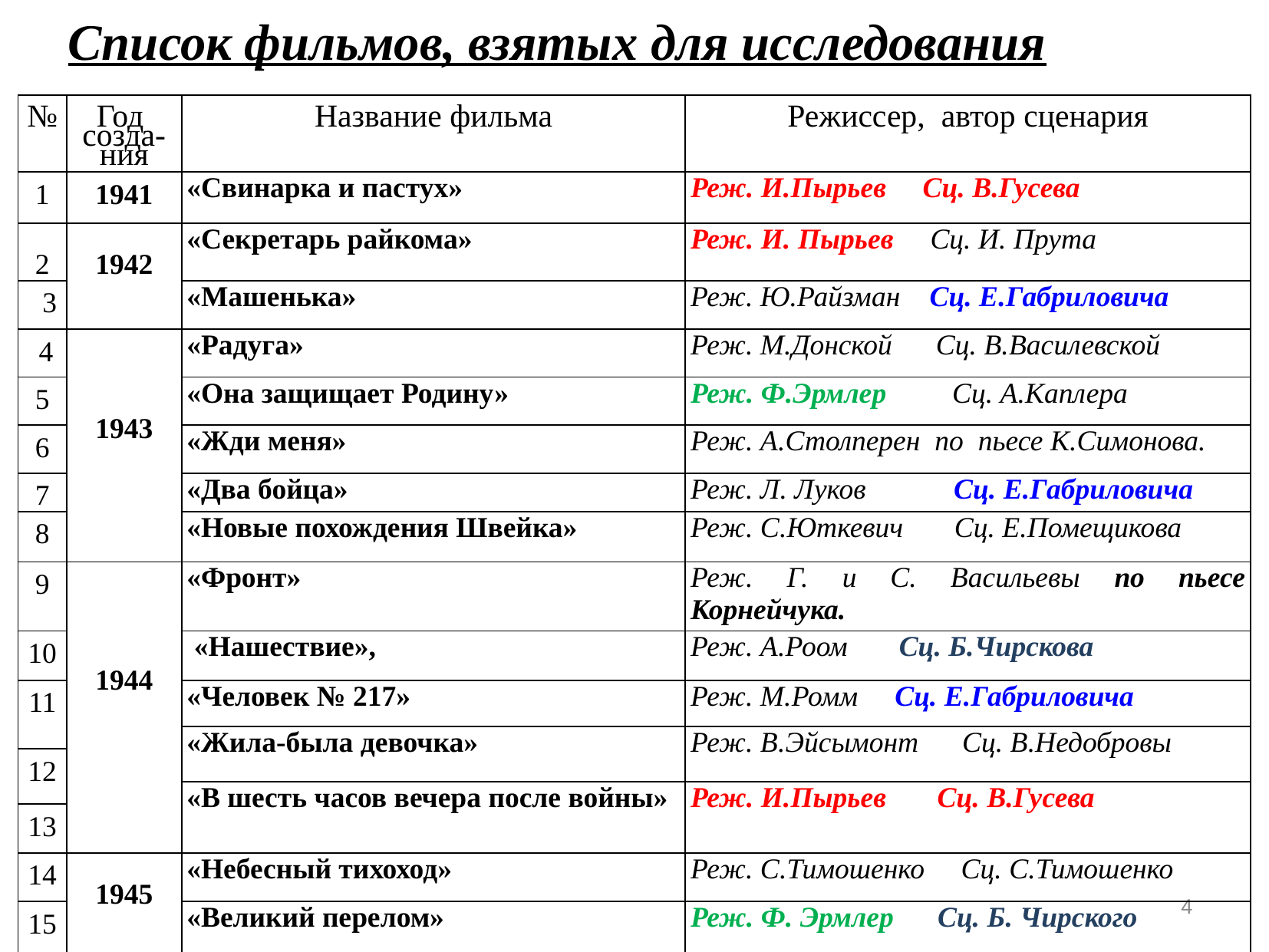

Список фильмов, взятых для исследования

| № | Год созда- ния | Название фильма | Режиссер, автор сценария |
| --- | --- | --- | --- |
| 1 | 1941 | «Свинарка и пастух» | Реж. И.Пырьев Сц. В.Гусева |
| 2 | 1942 | «Секретарь райкома» | Реж. И. Пырьев Сц. И. Прута |
| 3 |  | «Машенька» | Реж. Ю.Райзман Сц. Е.Габриловича |
| 4 | 1943 | «Радуга» | Реж. М.Донской Сц. В.Василевской |
| 5 |  | «Она защищает Родину» | Реж. Ф.Эрмлер Сц. А.Каплера |
| 6 |  | «Жди меня» | Реж. А.Столперен по пьесе К.Симонова. |
| 7 |  | «Два бойца» | Реж. Л. Луков Сц. Е.Габриловича |
| 8 |  | «Новые похождения Швейка» | Реж. С.Юткевич Сц. Е.Помещикова |
| 9 | 1944 | «Фронт» | Реж. Г. и С. Васильевы по пьесе Корнейчука. |
| 10 |  | «Нашествие», | Реж. А.Роом Сц. Б.Чирскова |
| 11 |  | «Человек № 217» | Реж. М.Ромм Сц. Е.Габриловича |
|  |  | «Жила-была девочка» | Реж. В.Эйсымонт Сц. В.Недобровы |
| 12 |  |  |  |
|  |  | «В шесть часов вечера после войны» | Реж. И.Пырьев Сц. В.Гусева |
| 13 |  |  |  |
| 14 | 1945 | «Небесный тихоход» | Реж. С.Тимошенко Сц. С.Тимошенко |
| 15 |  | «Великий перелом» | Реж. Ф. Эрмлер Сц. Б. Чирского |
4